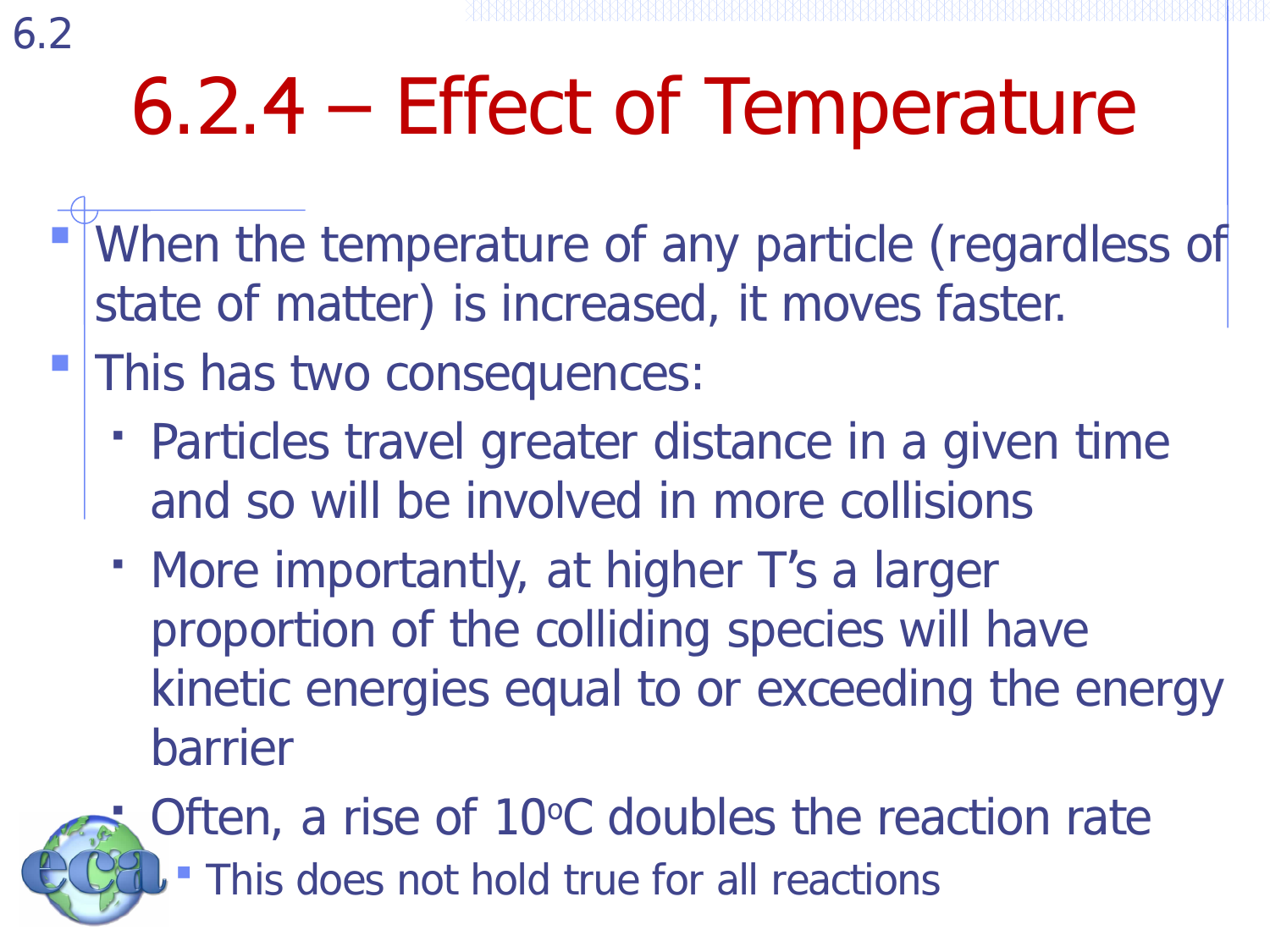

# 6.2.4 – Effect of Temperature
When the temperature of any particle (regardless of state of matter) is increased, it moves faster.
This has two consequences:
Particles travel greater distance in a given time and so will be involved in more collisions
More importantly, at higher T’s a larger proportion of the colliding species will have kinetic energies equal to or exceeding the energy barrier
Often, a rise of 10oC doubles the reaction rate
This does not hold true for all reactions